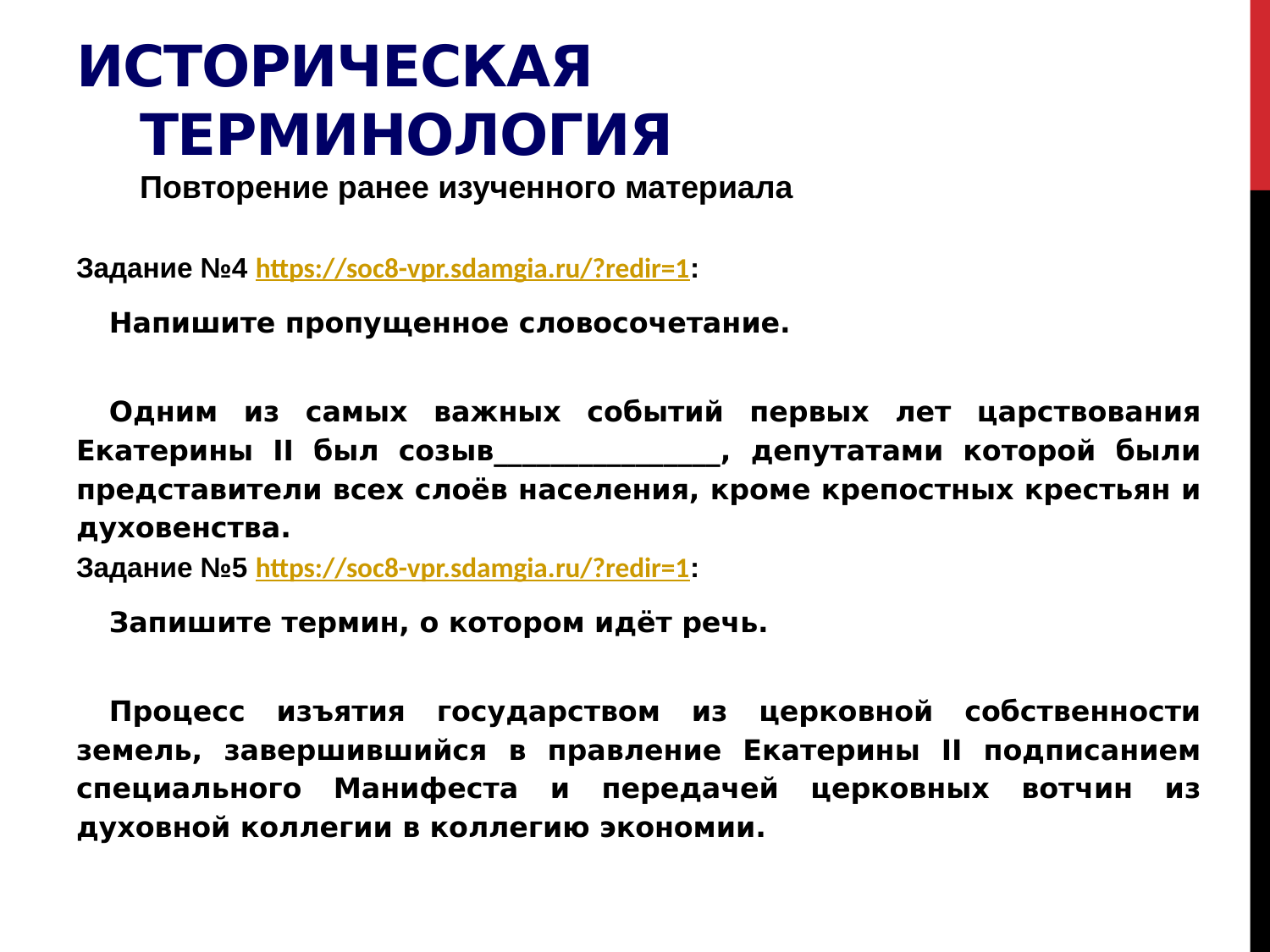

# Историческая терминология Повторение ранее изученного материала
Задание №4 https://soc8-vpr.sdamgia.ru/?redir=1:
Напишите пропущенное словосочетание.

Одним из самых важных событий первых лет царствования Екатерины II был созыв________________, депутатами которой были представители всех слоёв населения, кроме крепостных крестьян и духовенства.
Задание №5 https://soc8-vpr.sdamgia.ru/?redir=1:
Запишите термин, о котором идёт речь.

Процесс изъятия государством из церковной собственности земель, завершившийся в правление Екатерины II подписанием специального Манифеста и передачей церковных вотчин из духовной коллегии в коллегию экономии.